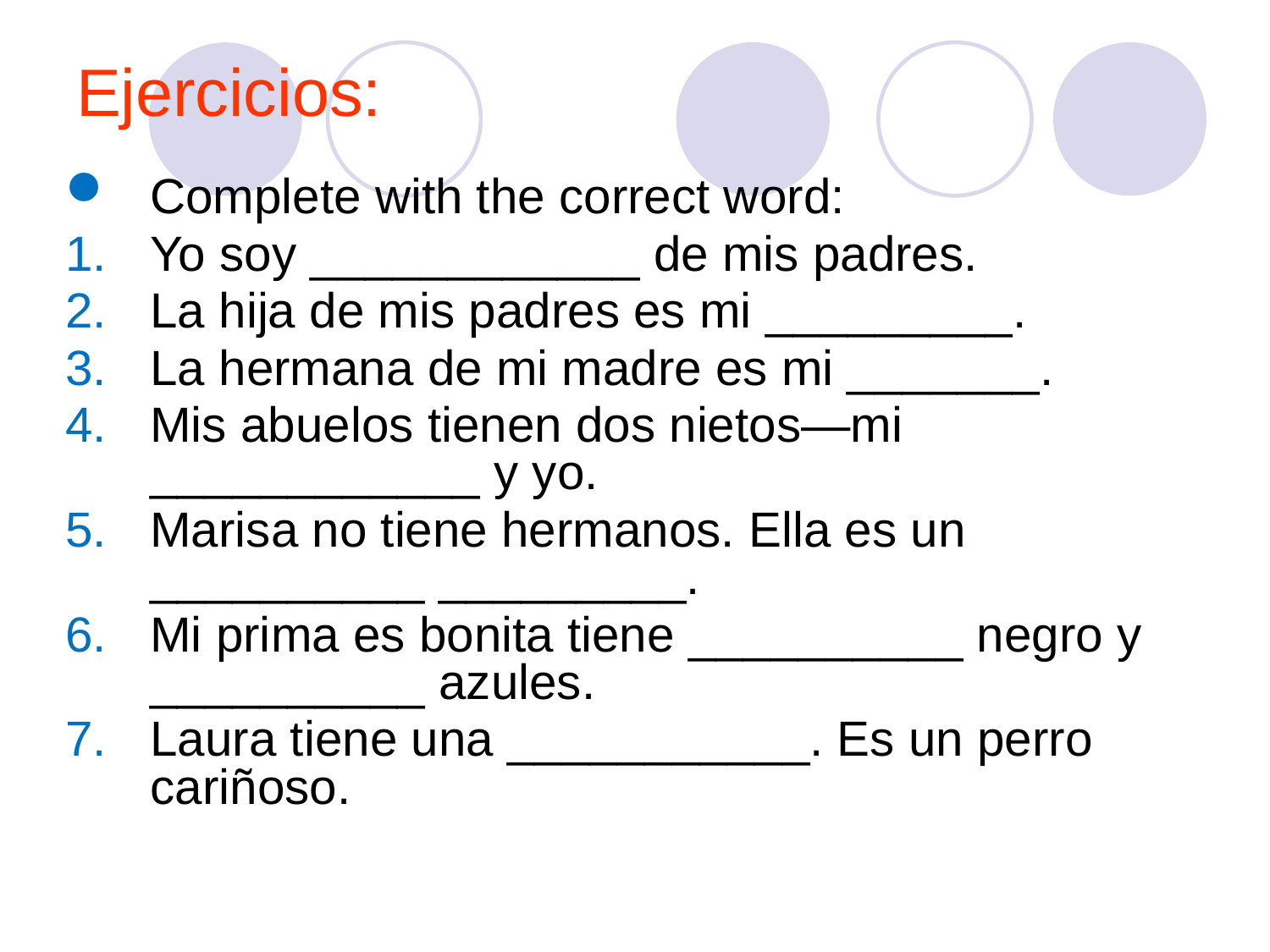

# Ejercicios:
Complete with the correct word:
Yo soy ____________ de mis padres.
La hija de mis padres es mi _________.
La hermana de mi madre es mi _______.
Mis abuelos tienen dos nietos—mi ____________ y yo.
Marisa no tiene hermanos. Ella es un __________ _________.
Mi prima es bonita tiene __________ negro y __________ azules.
Laura tiene una ___________. Es un perro cariñoso.